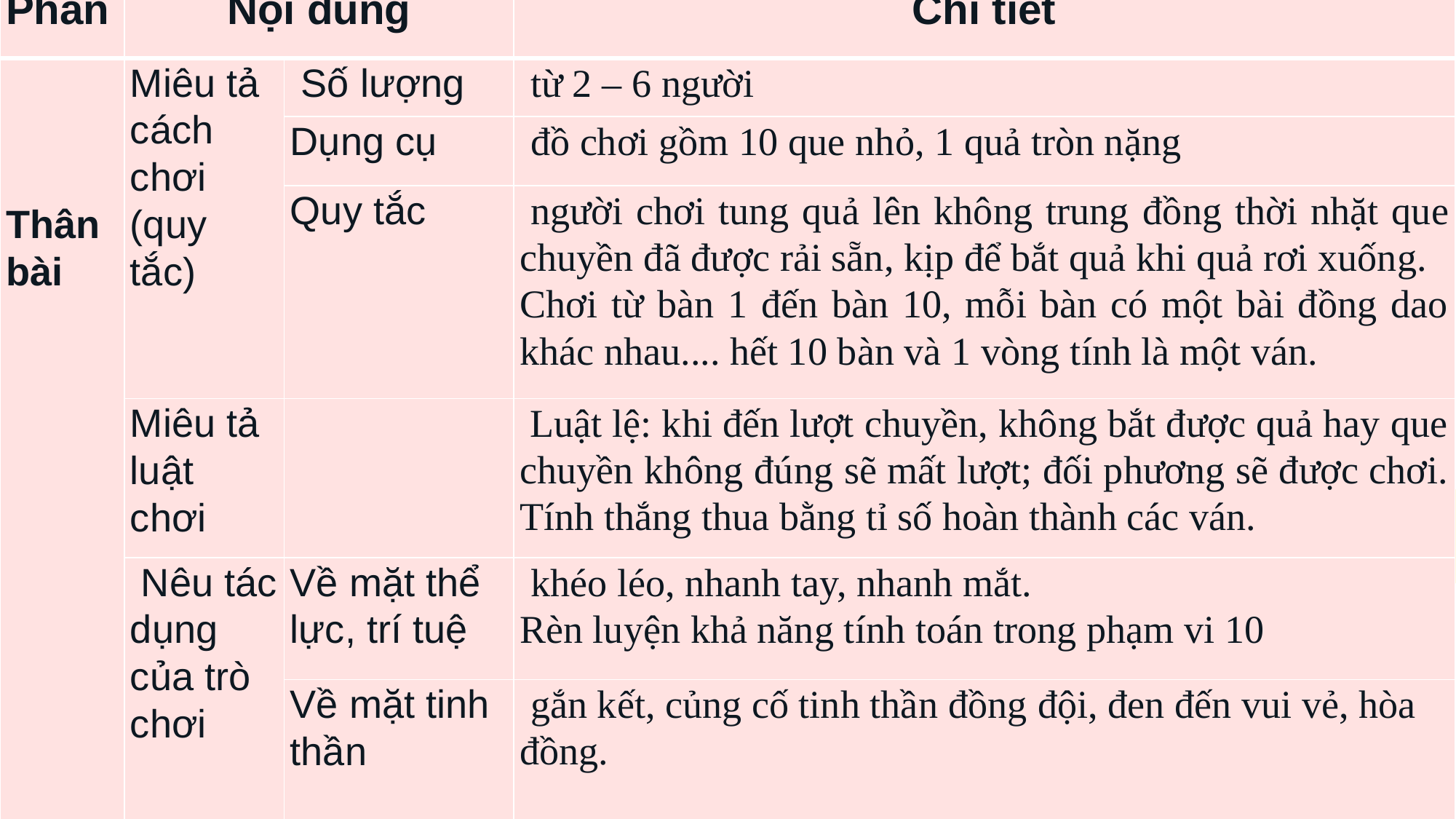

| Phần | Nội dung |  | Chi tiết |
| --- | --- | --- | --- |
| Thân bài | Miêu tả cách chơi (quy tắc) | Số lượng | từ 2 – 6 người |
|  |  | Dụng cụ | đồ chơi gồm 10 que nhỏ, 1 quả tròn nặng |
|  |  | Quy tắc | người chơi tung quả lên không trung đồng thời nhặt que chuyền đã được rải sẵn, kịp để bắt quả khi quả rơi xuống. Chơi từ bàn 1 đến bàn 10, mỗi bàn có một bài đồng dao khác nhau.... hết 10 bàn và 1 vòng tính là một ván. |
|  | Miêu tả luật chơi |  | Luật lệ: khi đến lượt chuyền, không bắt được quả hay que chuyền không đúng sẽ mất lượt; đối phương sẽ được chơi. Tính thắng thua bằng tỉ số hoàn thành các ván. |
|  | Nêu tác dụng của trò chơi | Về mặt thể lực, trí tuệ | khéo léo, nhanh tay, nhanh mắt. Rèn luyện khả năng tính toán trong phạm vi 10 |
|  |  | Về mặt tinh thần | gắn kết, củng cố tinh thần đồng đội, đen đến vui vẻ, hòa đồng. |